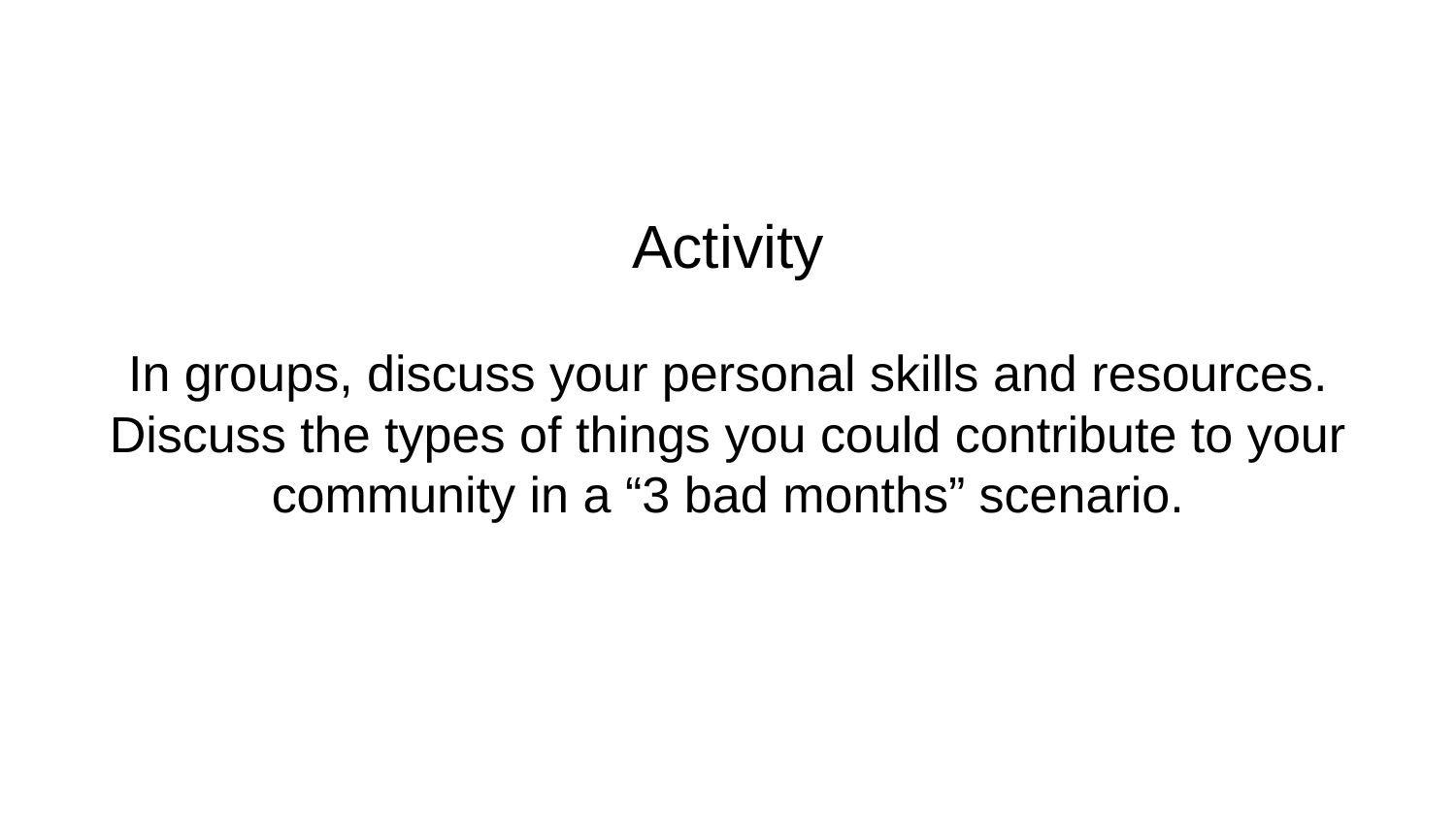

Activity

In groups, discuss your personal skills and resources. Discuss the types of things you could contribute to your community in a “3 bad months” scenario.